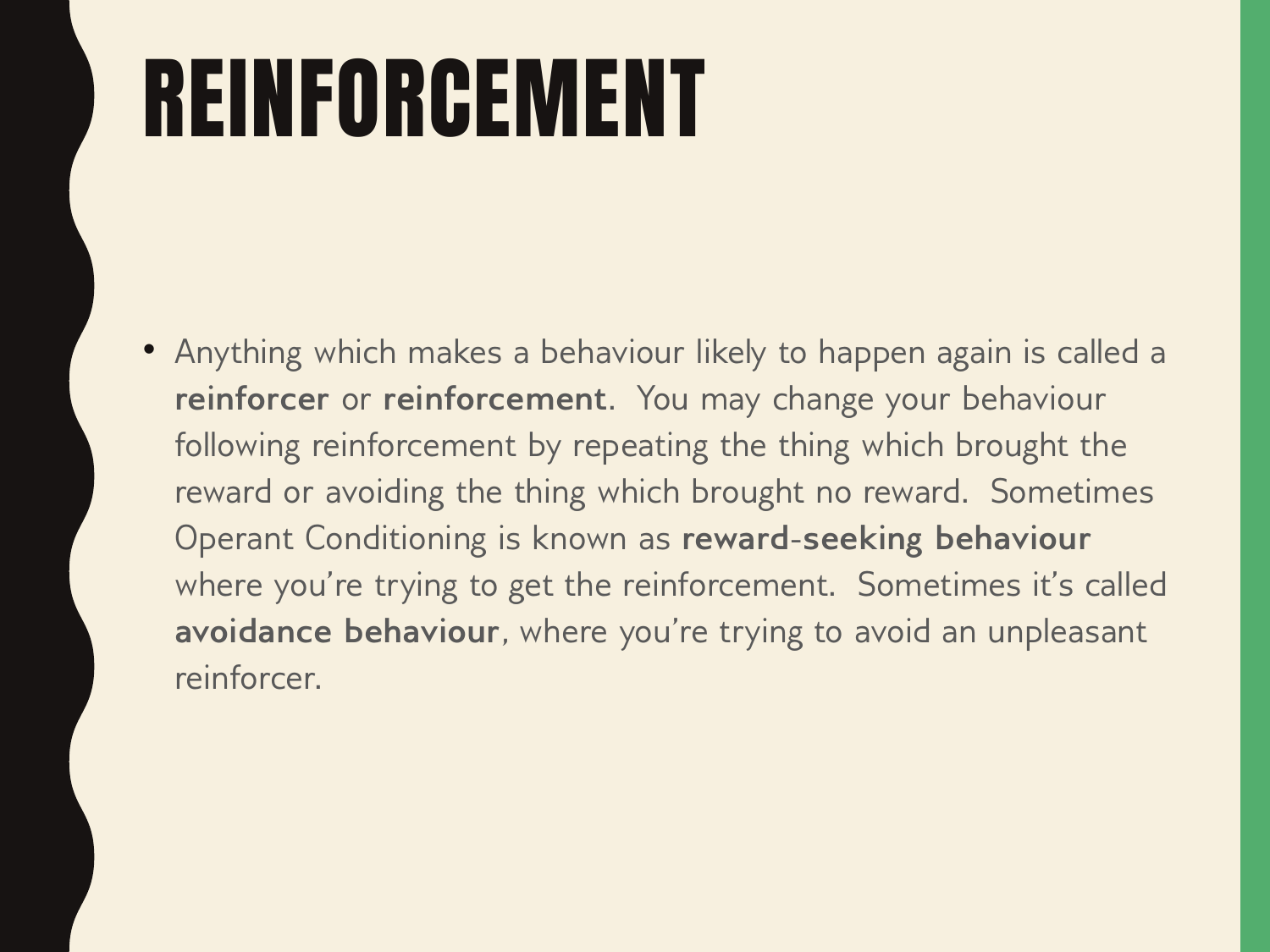

# Reinforcement
Anything which makes a behaviour likely to happen again is called a reinforcer or reinforcement.  You may change your behaviour following reinforcement by repeating the thing which brought the reward or avoiding the thing which brought no reward.  Sometimes Operant Conditioning is known as reward-seeking behaviour where you’re trying to get the reinforcement.  Sometimes it’s called avoidance behaviour, where you’re trying to avoid an unpleasant reinforcer.